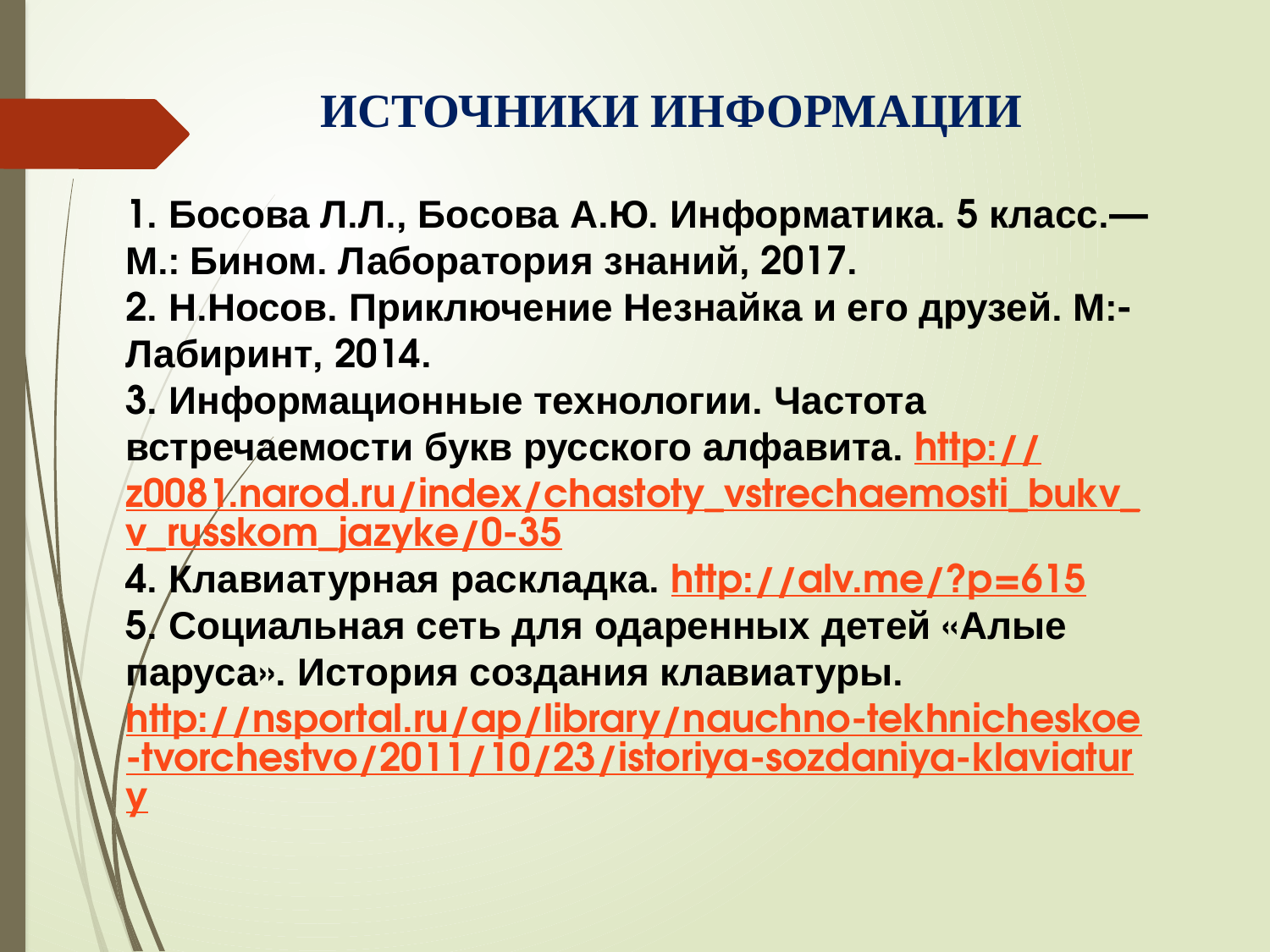

Источники информации
1. Босова Л.Л., Босова А.Ю. Информатика. 5 класс.— М.: Бином. Лаборатория знаний, 2017.
2. Н.Носов. Приключение Незнайка и его друзей. М:-Лабиринт, 2014.
3. Информационные технологии. Частота встречаемости букв русского алфавита. http://z0081.narod.ru/index/chastoty_vstrechaemosti_bukv_v_russkom_jazyke/0-35
4. Клавиатурная раскладка. http://alv.me/?p=615
5. Социальная сеть для одаренных детей «Алые паруса». История создания клавиатуры. http://nsportal.ru/ap/library/nauchno-tekhnicheskoe-tvorchestvo/2011/10/23/istoriya-sozdaniya-klaviatury